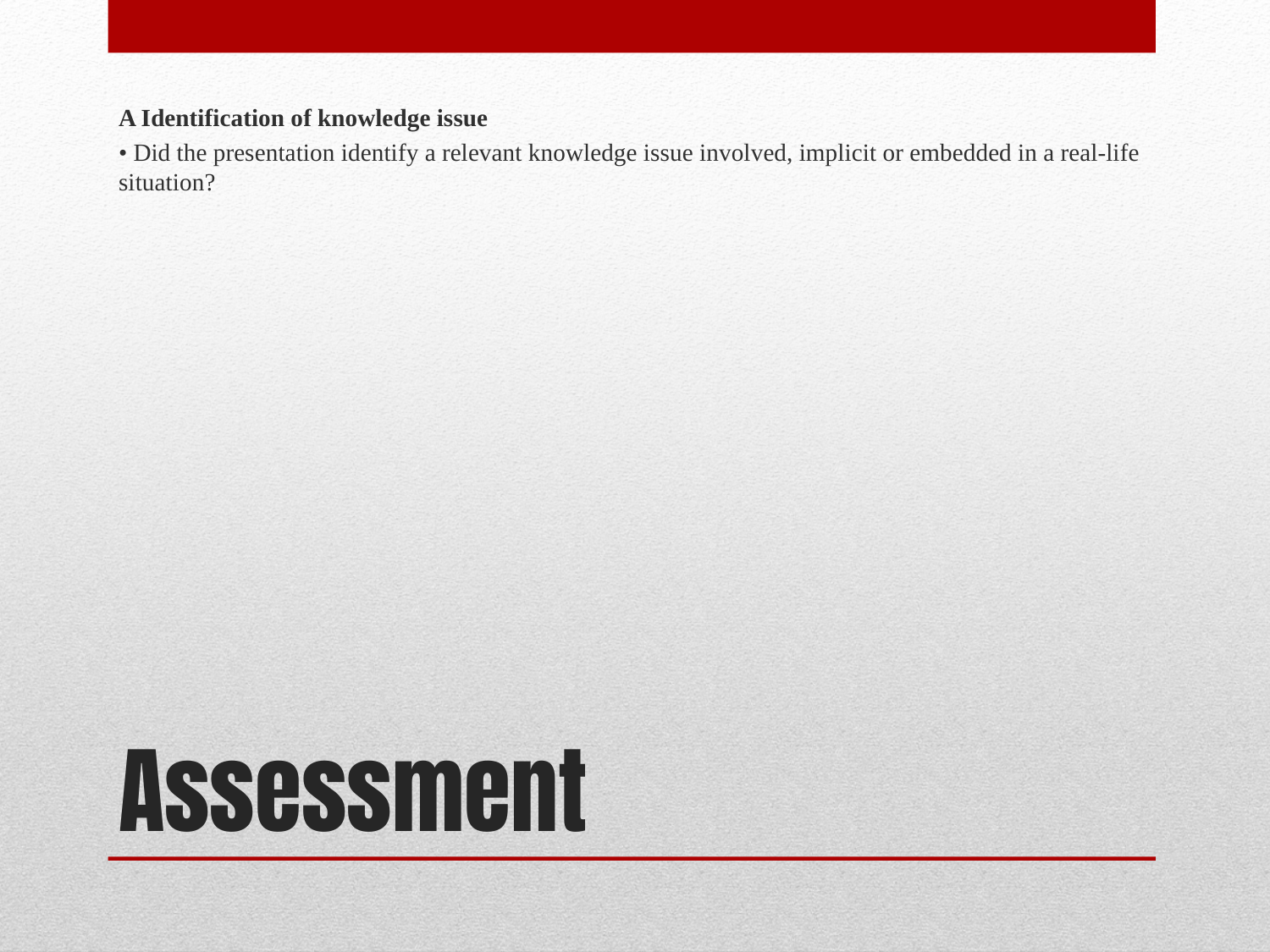

A Identification of knowledge issue
• Did the presentation identify a relevant knowledge issue involved, implicit or embedded in a real-life situation?

# Assessment